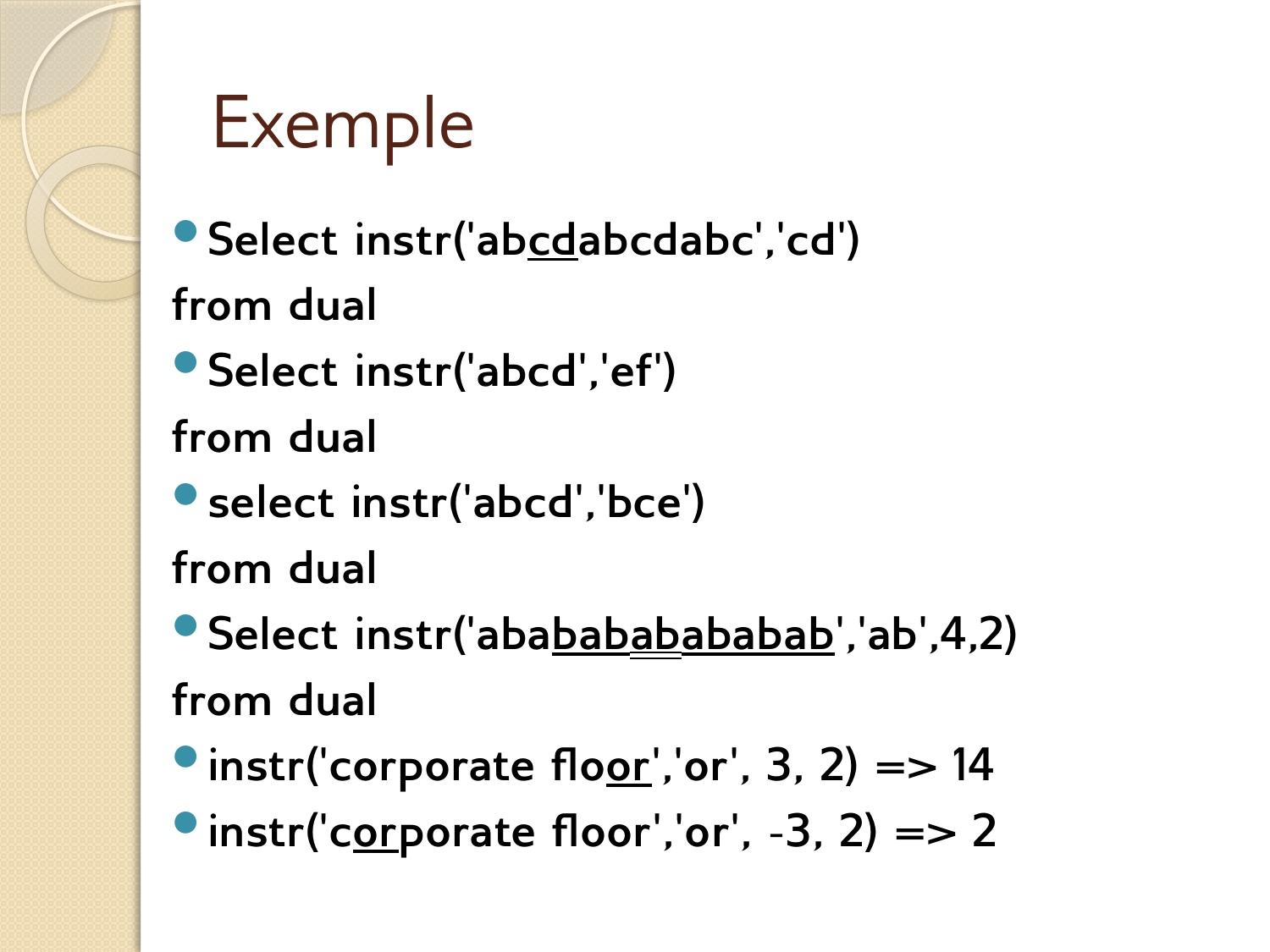

# Exemple
Select instr('abcdabcdabc','cd')
from dual
Select instr('abcd','ef')
from dual
select instr('abcd','bce')
from dual
Select instr('ababababababab','ab',4,2)
from dual
instr('corporate floor','or', 3, 2) => 14
instr('corporate floor','or', -3, 2) => 2